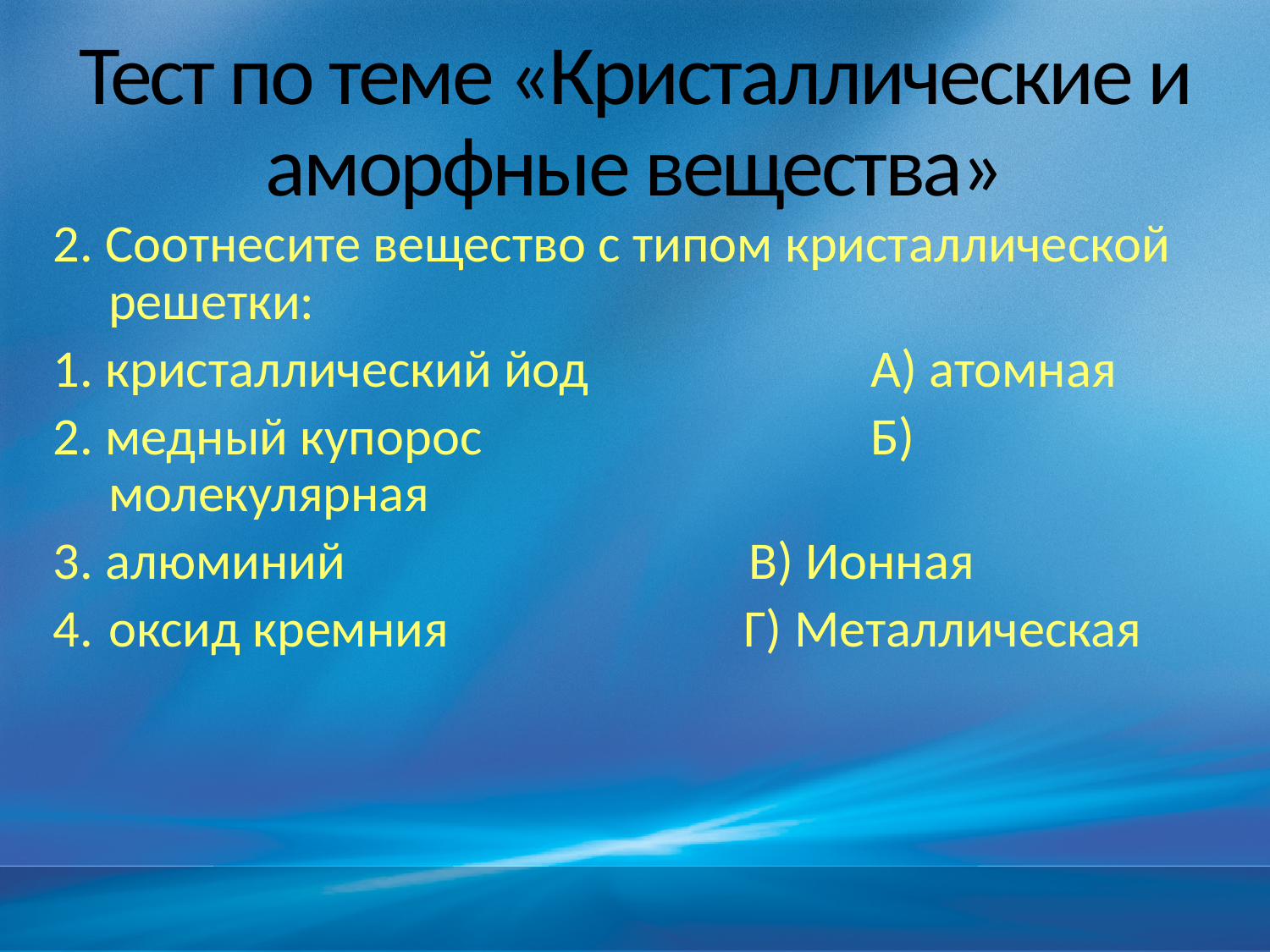

# Тест по теме «Кристаллические и аморфные вещества»
2. Соотнесите вещество с типом кристаллической решетки:
1. кристаллический йод      		А) атомная
2. медный купорос 			Б) молекулярная
3. алюминий			           В) Ионная
4.	оксид кремния			Г) Металлическая